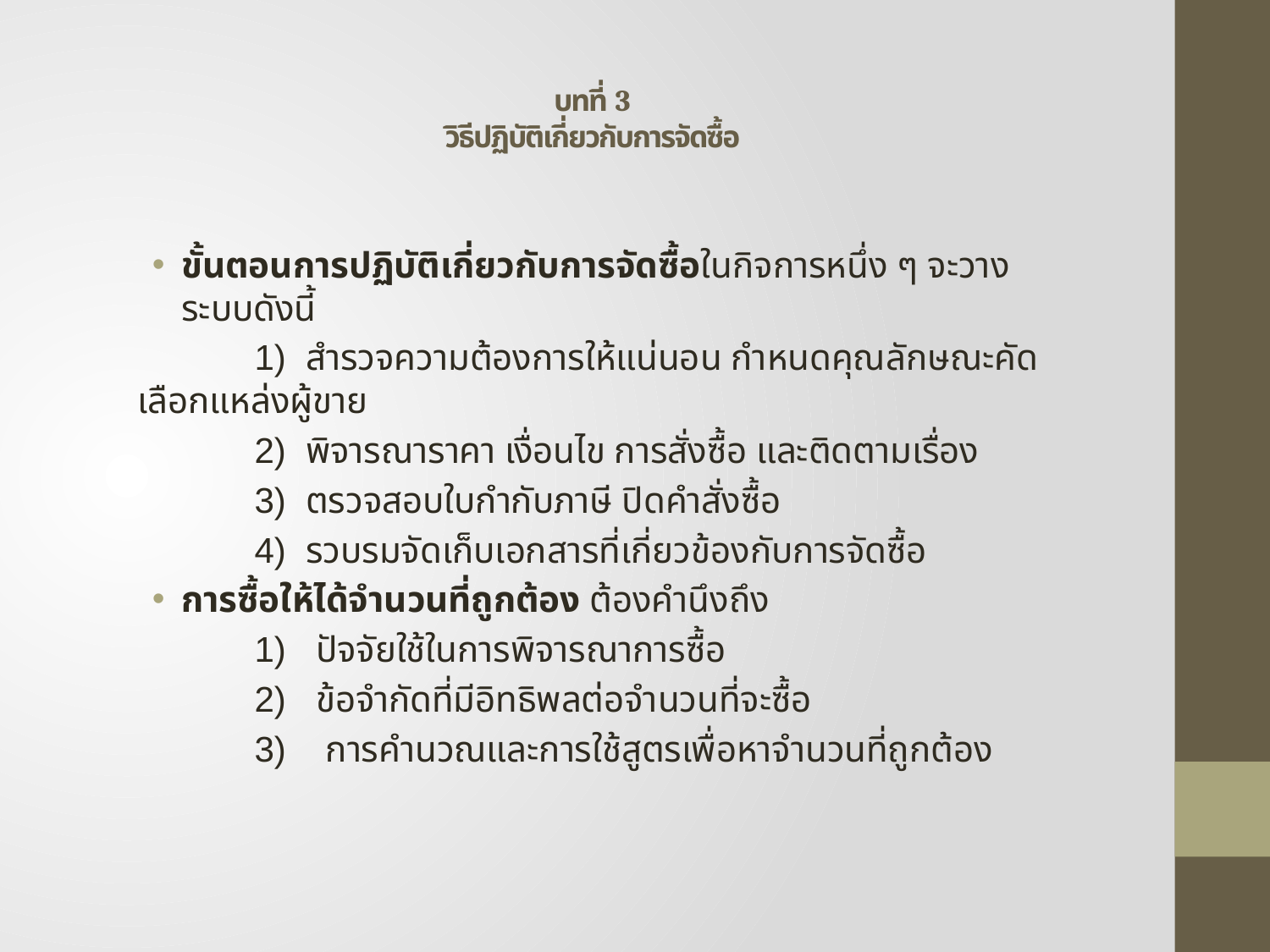

# บทที่ 3 วิธีปฏิบัติเกี่ยวกับการจัดซื้อ
ขั้นตอนการปฏิบัติเกี่ยวกับการจัดซื้อในกิจการหนึ่ง ๆ จะวางระบบดังนี้
	1)  สำรวจความต้องการให้แน่นอน กำหนดคุณลักษณะคัดเลือกแหล่งผู้ขาย
	2)  พิจารณาราคา เงื่อนไข การสั่งซื้อ และติดตามเรื่อง
	3)  ตรวจสอบใบกำกับภาษี ปิดคำสั่งซื้อ
	4)  รวบรมจัดเก็บเอกสารที่เกี่ยวข้องกับการจัดซื้อ
การซื้อให้ได้จำนวนที่ถูกต้อง ต้องคำนึงถึง
	1)   ปัจจัยใช้ในการพิจารณาการซื้อ
	2)   ข้อจำกัดที่มีอิทธิพลต่อจำนวนที่จะซื้อ
	3)    การคำนวณและการใช้สูตรเพื่อหาจำนวนที่ถูกต้อง